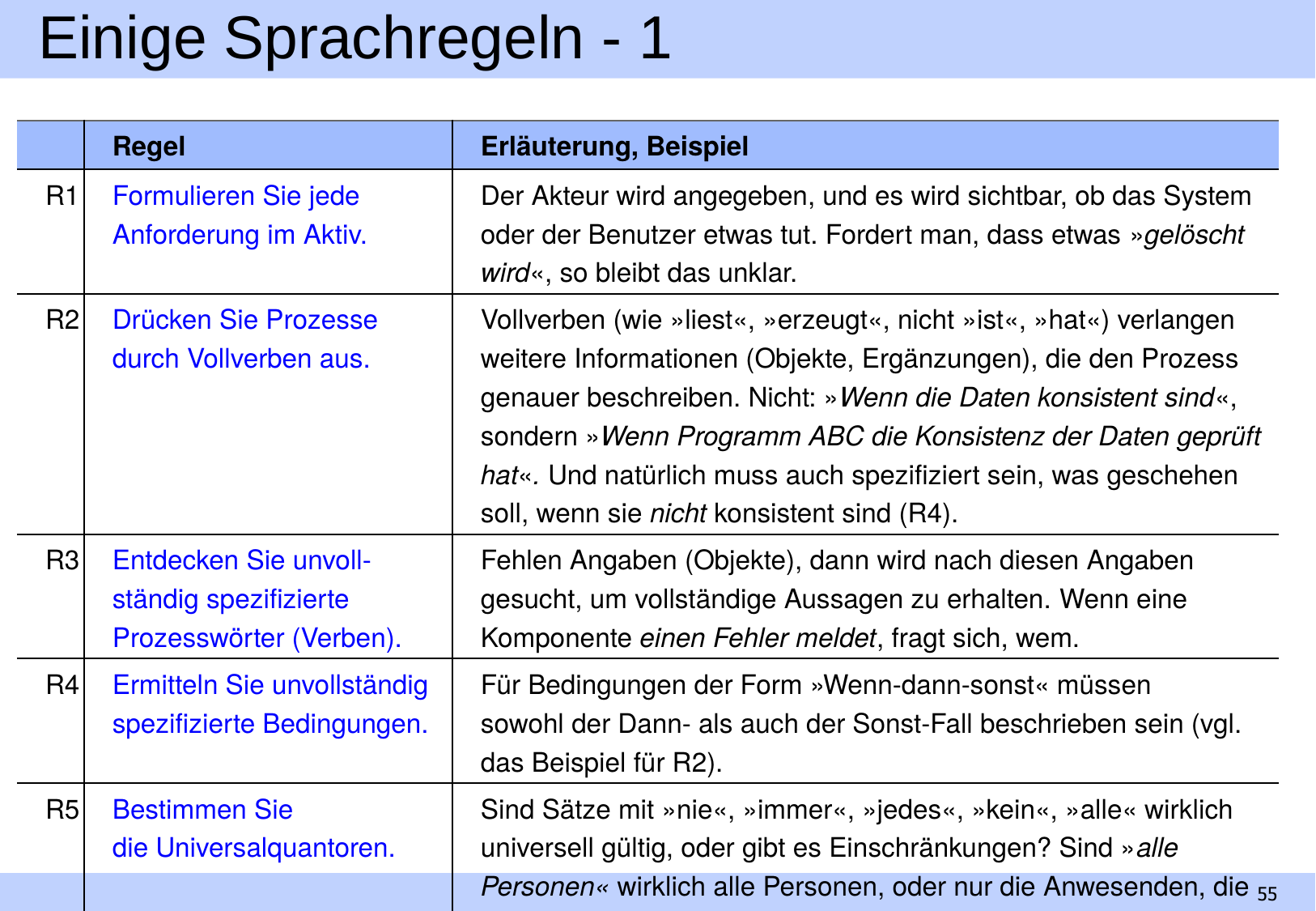

# Einige Sprachregeln - 1
|  | Regel | Erläuterung, Beispiel |
| --- | --- | --- |
| R1 | Formulieren Sie jede Anforderung im Aktiv. | Der Akteur wird angegeben, und es wird sichtbar, ob das System oder der Benutzer etwas tut. Fordert man, dass etwas »gelöscht wird«, so bleibt das unklar. |
| R2 | Drücken Sie Prozesse durch Vollverben aus. | Vollverben (wie »liest«, »erzeugt«, nicht »ist«, »hat«) verlangen weitere Informationen (Objekte, Ergänzungen), die den Prozess genauer beschreiben. Nicht: »Wenn die Daten konsistent sind«, sondern »Wenn Programm ABC die Konsistenz der Daten geprüft hat«. Und natürlich muss auch spezifiziert sein, was geschehen soll, wenn sie nicht konsistent sind (R4). |
| R3 | Entdecken Sie unvoll- ständig spezifizierte Prozesswörter (Verben). | Fehlen Angaben (Objekte), dann wird nach diesen Angaben gesucht, um vollständige Aussagen zu erhalten. Wenn eine Komponente einen Fehler meldet, fragt sich, wem. |
| R4 | Ermitteln Sie unvollständig spezifizierte Bedingungen. | Für Bedingungen der Form »Wenn-dann-sonst« müssen sowohl der Dann- als auch der Sonst-Fall beschrieben sein (vgl. das Beispiel für R2). |
| R5 | Bestimmen Sie die Universalquantoren. | Sind Sätze mit »nie«, »immer«, »jedes«, »kein«, »alle« wirklich universell gültig, oder gibt es Einschränkungen? Sind »alle Personen« wirklich alle Personen, oder nur die Anwesenden, die Mitarbeiter, die Besitzer einer Eintrittskarte? |
55